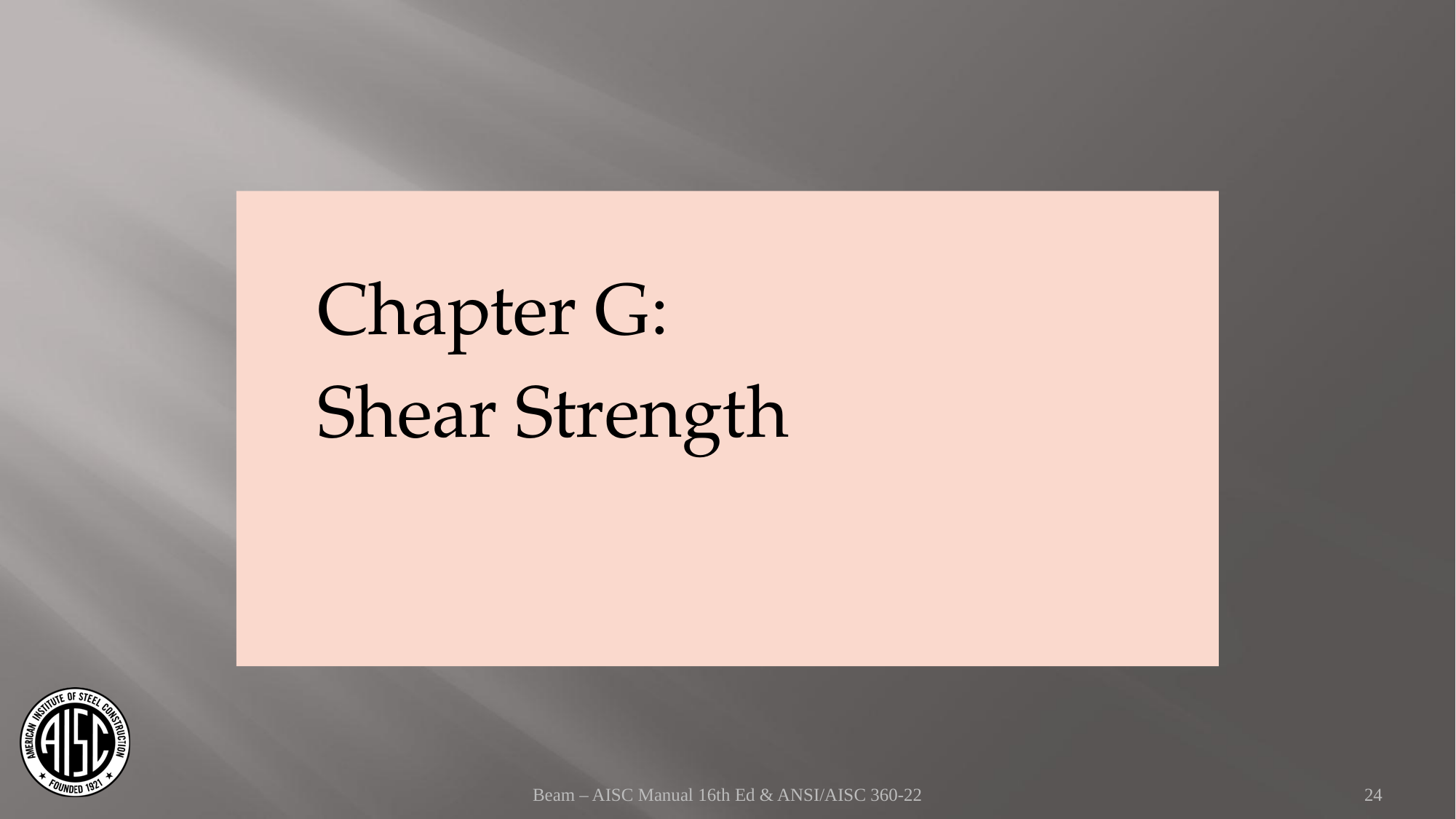

Chapter G:
Shear Strength

Beam – AISC Manual 16th Ed & ANSI/AISC 360-22
24